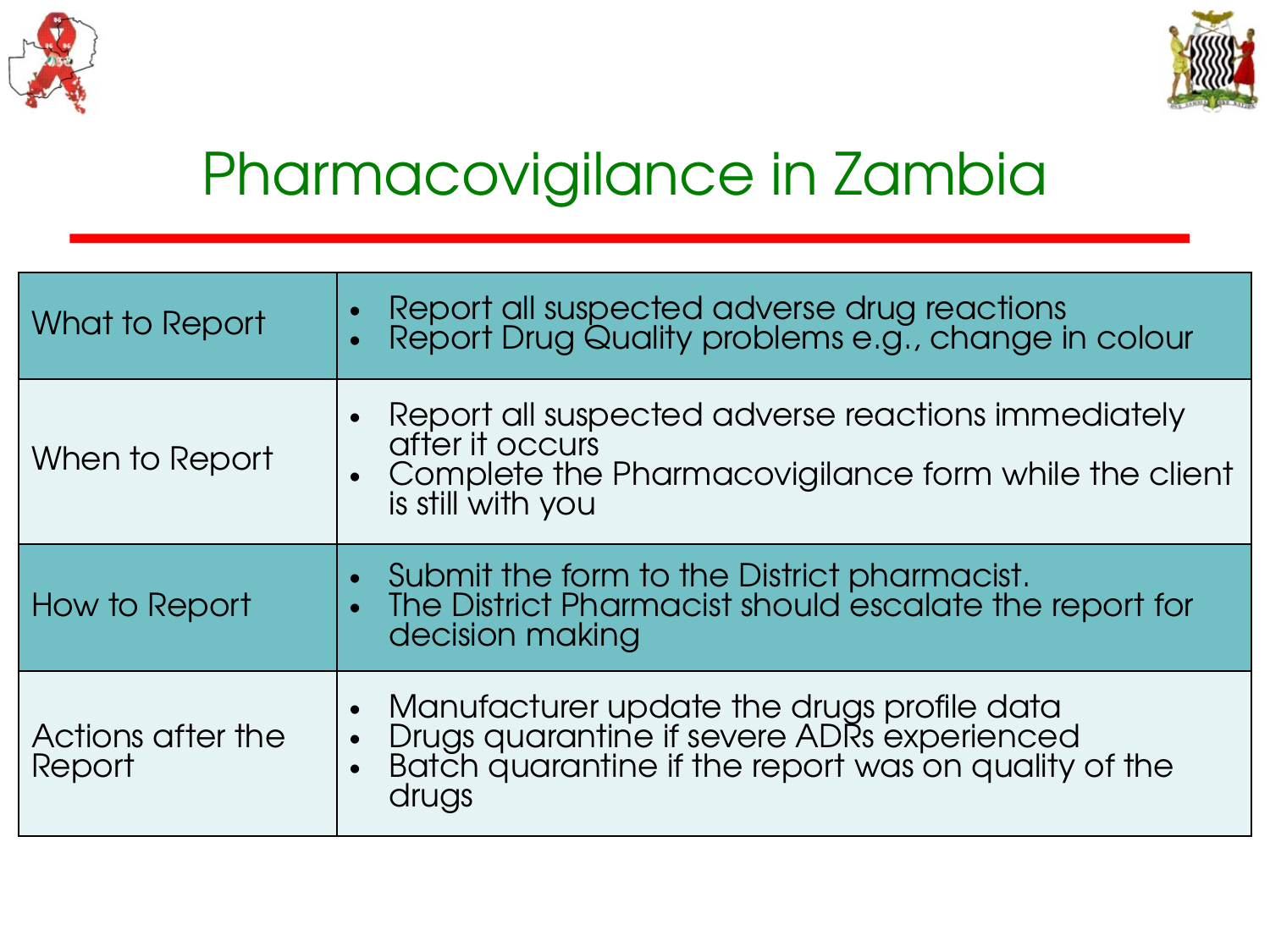

Pharmacovigilance in Zambia
| What to Report | Report all suspected adverse drug reactions Report Drug Quality problems e.g., change in colour |
| --- | --- |
| When to Report | Report all suspected adverse reactions immediately after it occurs Complete the Pharmacovigilance form while the client is still with you |
| How to Report | Submit the form to the District pharmacist. The District Pharmacist should escalate the report for decision making |
| Actions after the Report | Manufacturer update the drugs profile data Drugs quarantine if severe ADRs experienced Batch quarantine if the report was on quality of the drugs |